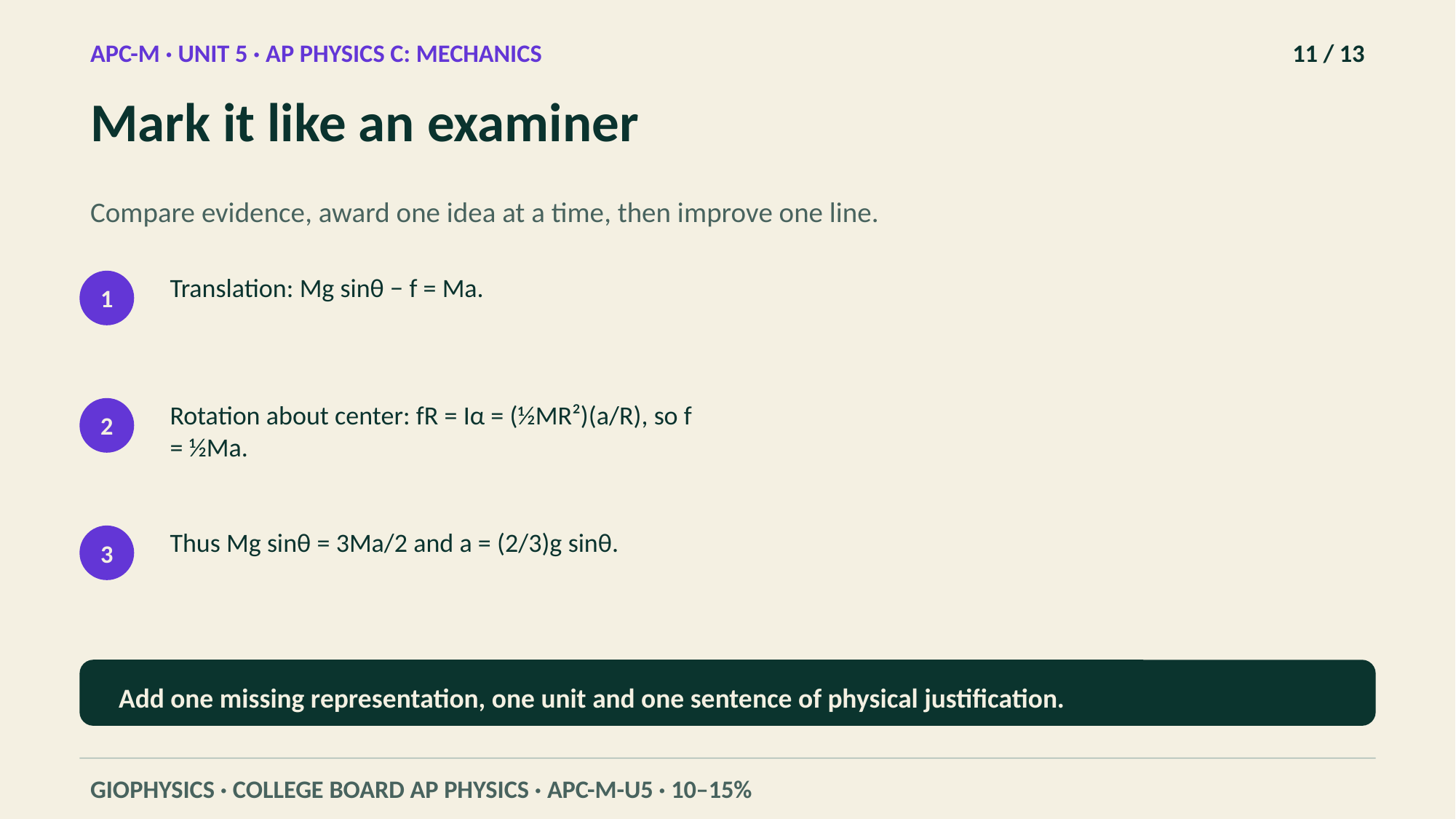

APC-M · UNIT 5 · AP PHYSICS C: MECHANICS
11 / 13
Mark it like an examiner
Compare evidence, award one idea at a time, then improve one line.
Translation: Mg sinθ − f = Ma.

1
Rotation about center: fR = Iα = (½MR²)(a/R), so f = ½Ma.

2
Thus Mg sinθ = 3Ma/2 and a = (2/3)g sinθ.

3

Add one missing representation, one unit and one sentence of physical justification.

GIOPHYSICS · COLLEGE BOARD AP PHYSICS · APC-M-U5 · 10–15%